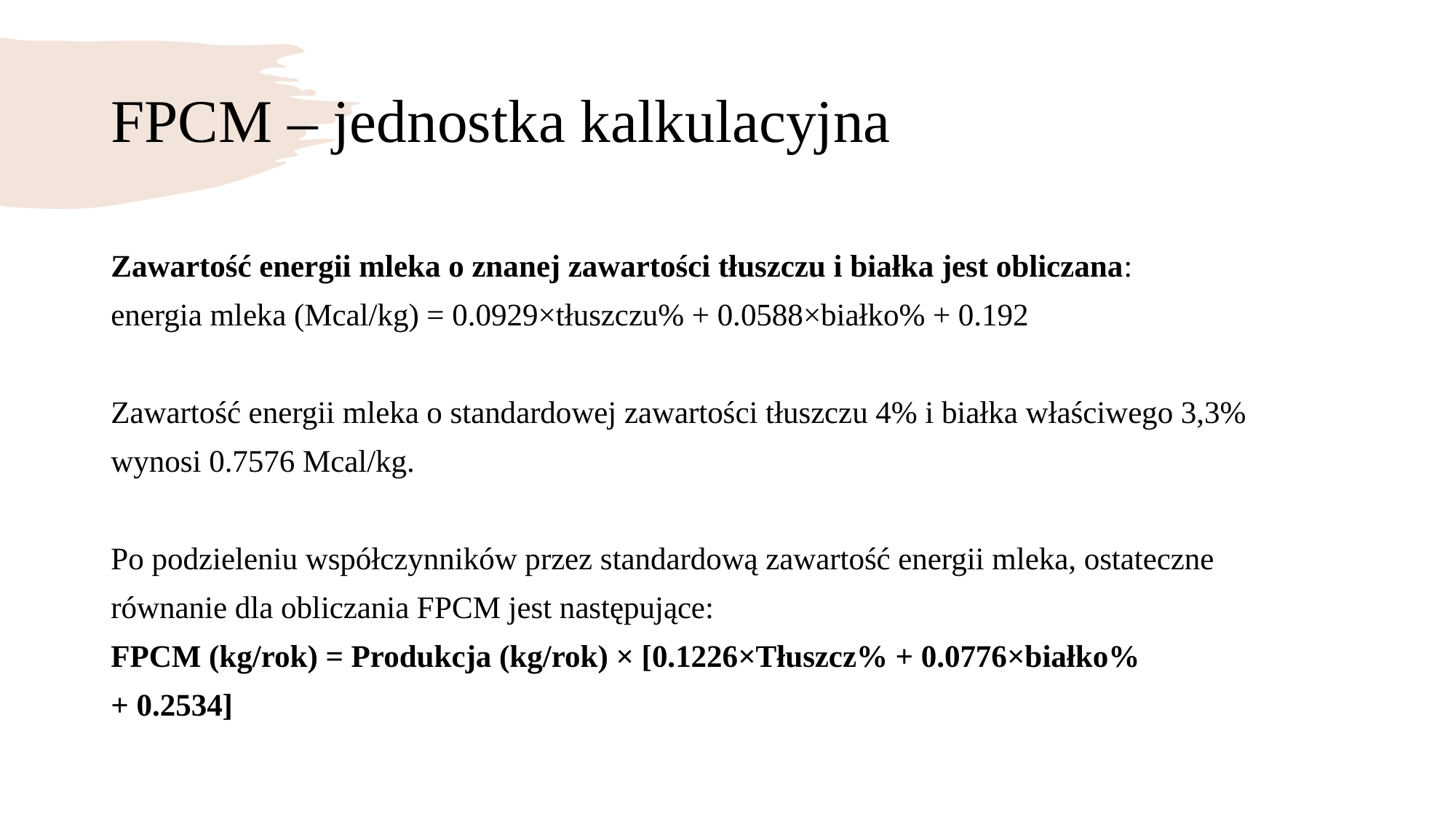

# FPCM – jednostka kalkulacyjna
Zawartość energii mleka o znanej zawartości tłuszczu i białka jest obliczana:
energia mleka (Mcal/kg) = 0.0929×tłuszczu% + 0.0588×białko% + 0.192

Zawartość energii mleka o standardowej zawartości tłuszczu 4% i białka właściwego 3,3%
wynosi 0.7576 Mcal/kg.

Po podzieleniu współczynników przez standardową zawartość energii mleka, ostateczne
równanie dla obliczania FPCM jest następujące:
FPCM (kg/rok) = Produkcja (kg/rok) × [0.1226×Tłuszcz% + 0.0776×białko%
+ 0.2534]